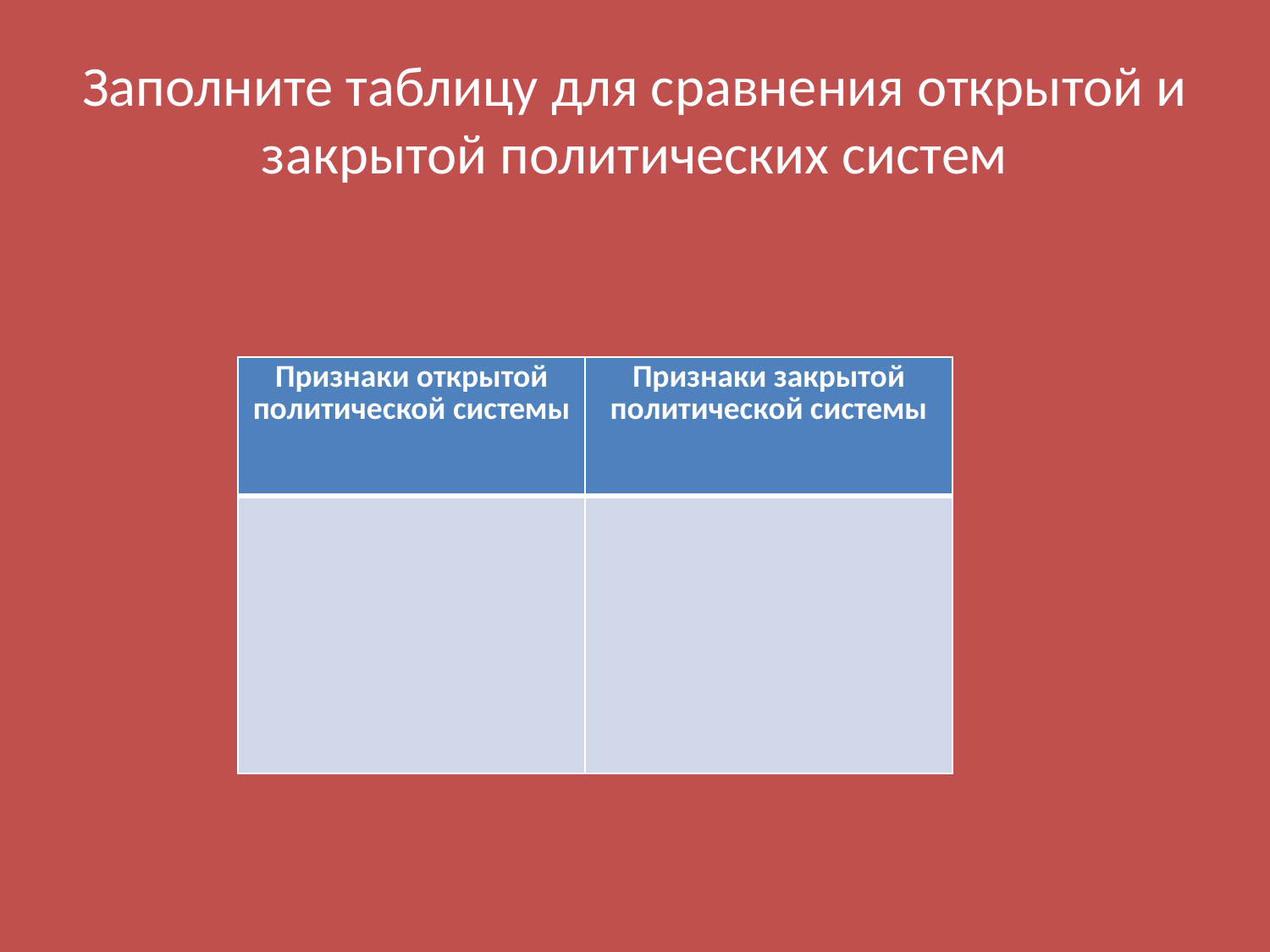

# Заполните таблицу для сравнения открытой и закрытой политических систем
| Признаки открытой политической системы | Признаки закрытой политической системы |
| --- | --- |
|  |  |